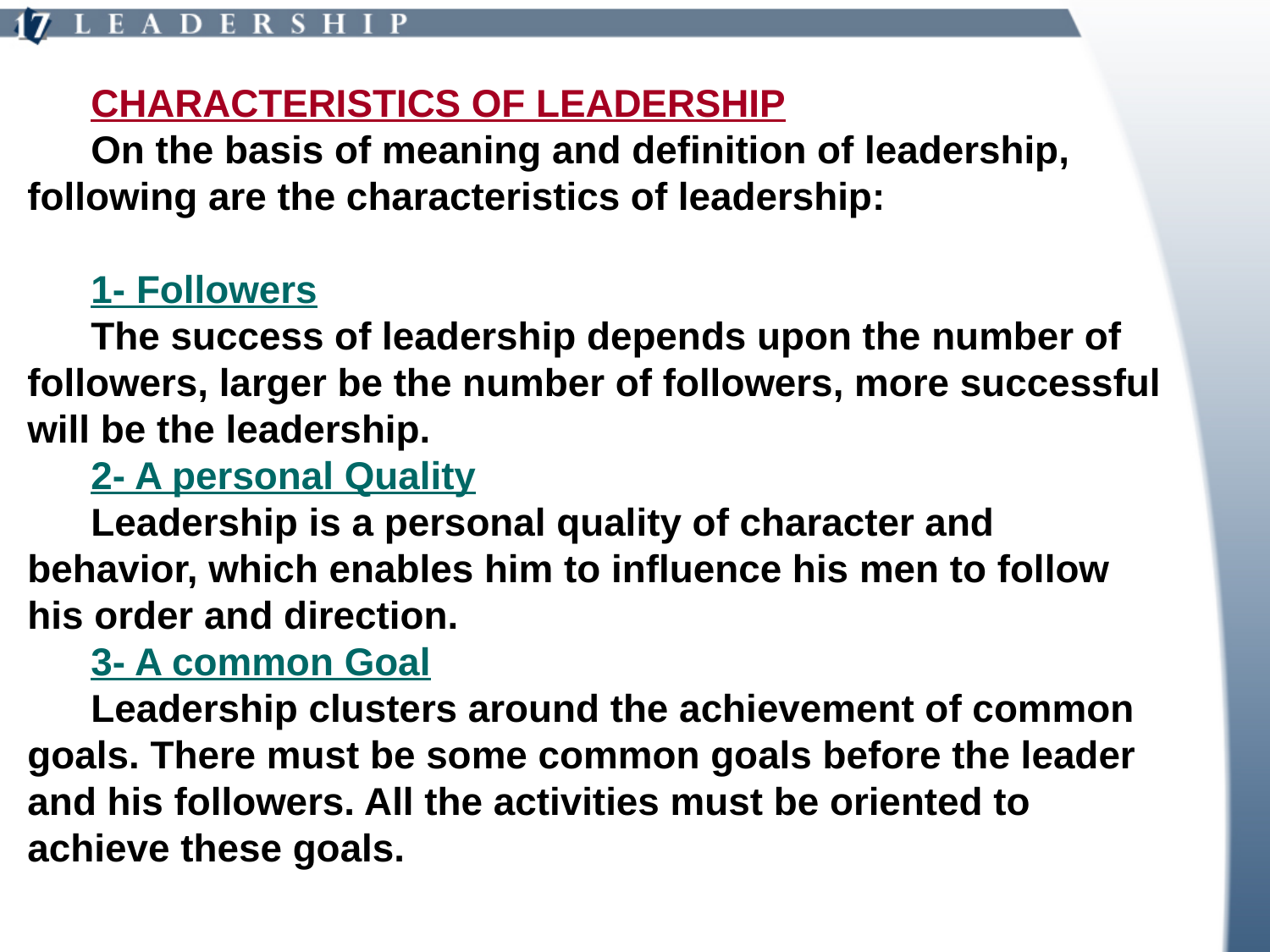

CHARACTERISTICS OF LEADERSHIP
On the basis of meaning and definition of leadership, following are the characteristics of leadership:

1- Followers
The success of leadership depends upon the number of followers, larger be the number of followers, more successful will be the leadership.
2- A personal Quality
Leadership is a personal quality of character and behavior, which enables him to influence his men to follow his order and direction.
3- A common Goal
Leadership clusters around the achievement of common goals. There must be some common goals before the leader and his followers. All the activities must be oriented to achieve these goals.